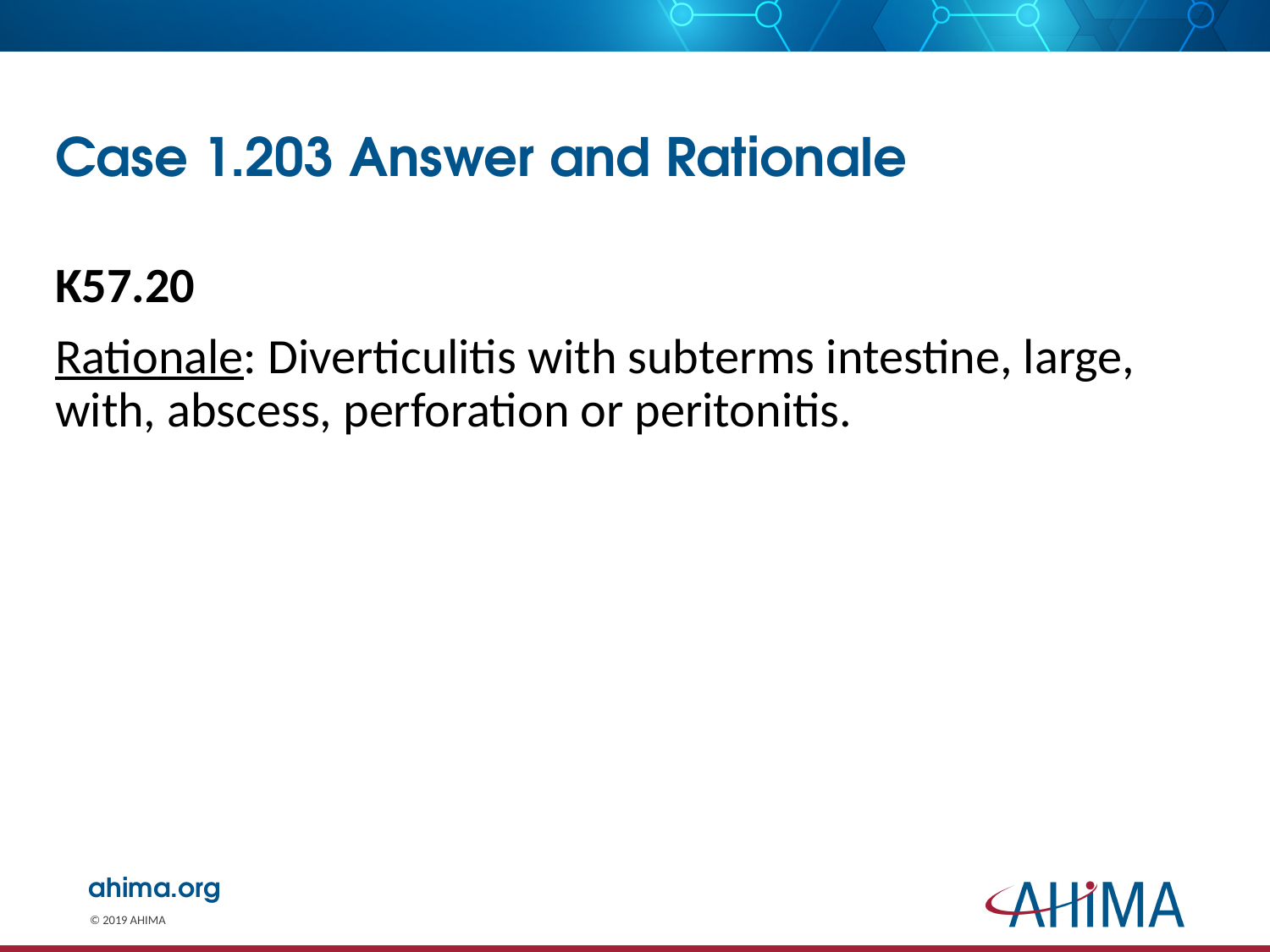

# Case 1.203 Answer and Rationale
K57.20
Rationale: Diverticulitis with subterms intestine, large, with, abscess, perforation or peritonitis.